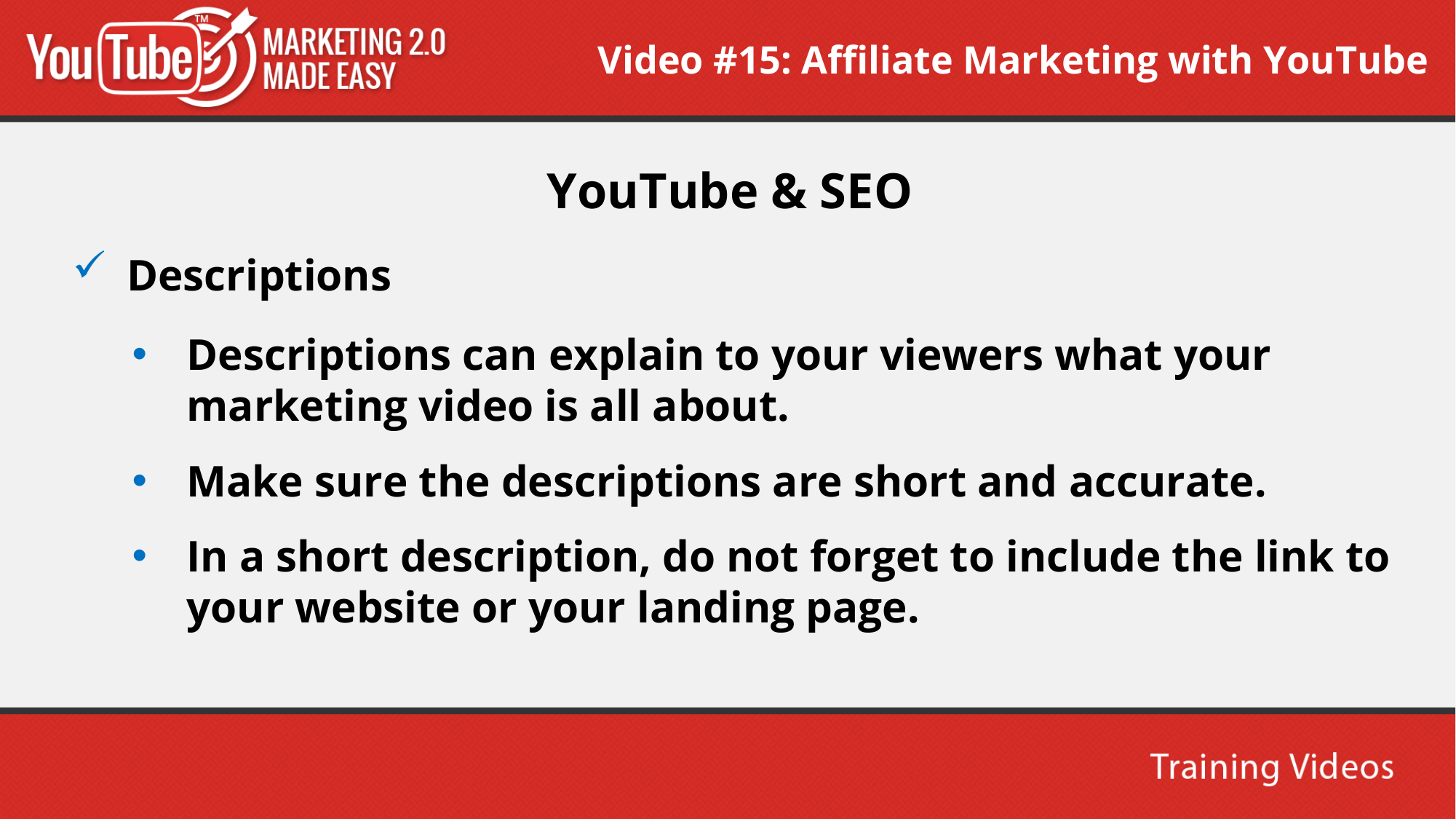

Video #15: Affiliate Marketing with YouTube
YouTube & SEO
Descriptions
Descriptions can explain to your viewers what your marketing video is all about.
Make sure the descriptions are short and accurate.
In a short description, do not forget to include the link to your website or your landing page.